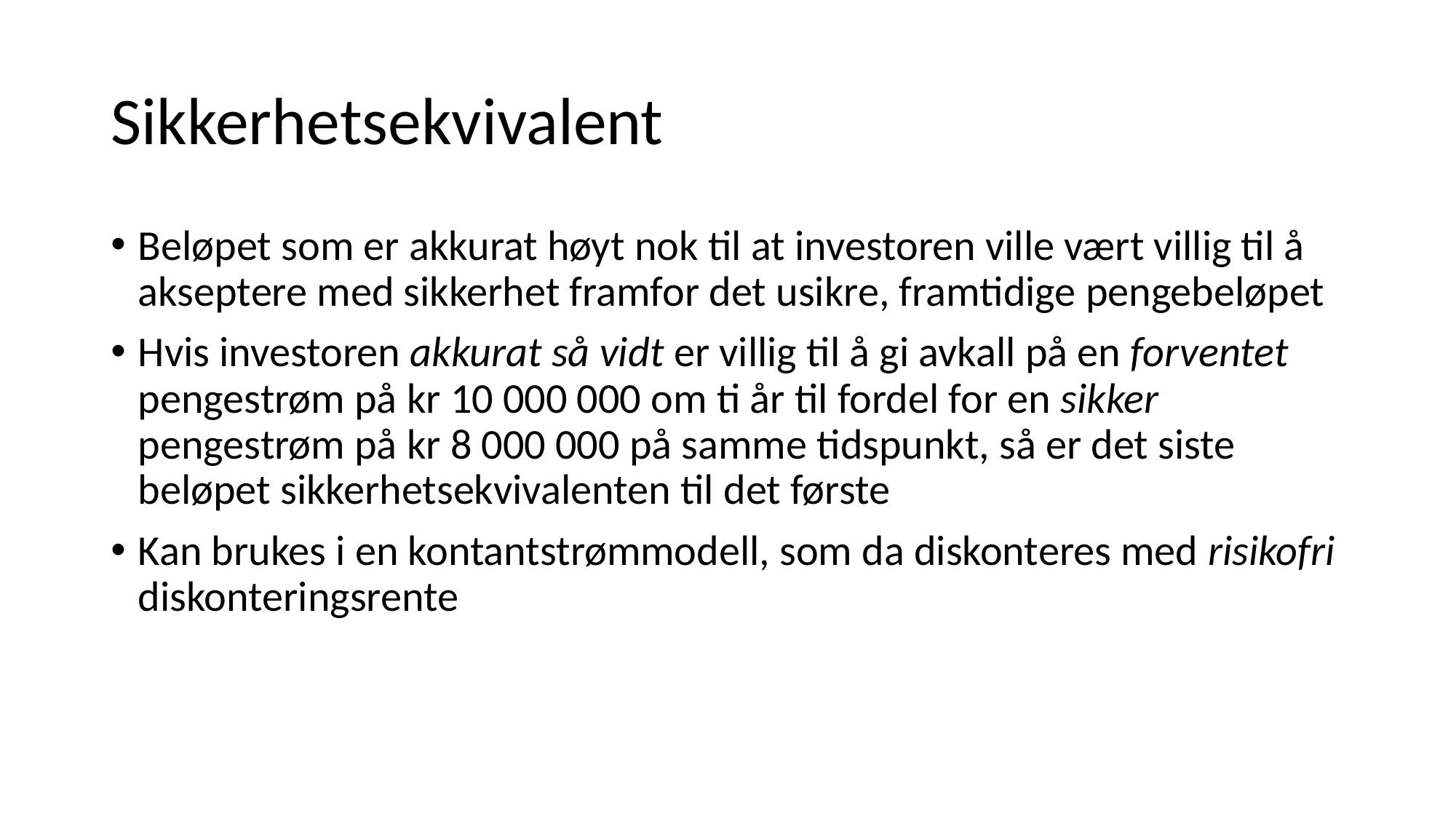

# Sikkerhetsekvivalent
Beløpet som er akkurat høyt nok til at investoren ville vært villig til å akseptere med sikkerhet framfor det usikre, framtidige pengebeløpet
Hvis investoren akkurat så vidt er villig til å gi avkall på en forventet pengestrøm på kr 10 000 000 om ti år til fordel for en sikker pengestrøm på kr 8 000 000 på samme tidspunkt, så er det siste beløpet sikkerhetsekvivalenten til det første
Kan brukes i en kontantstrømmodell, som da diskonteres med risikofri diskonteringsrente